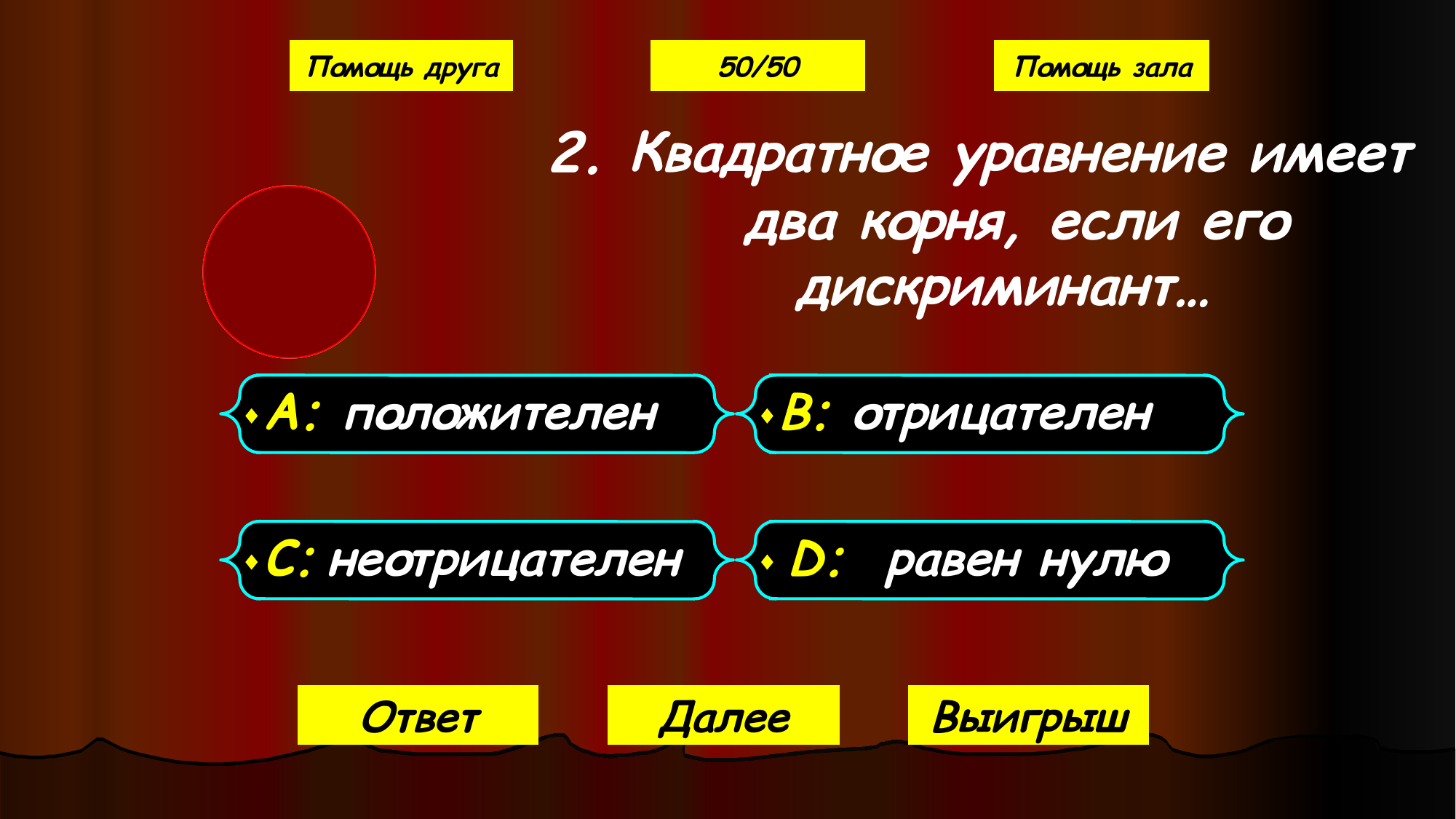

Помощь друга
50/50
Помощь зала
 2. Квадратное уравнение имеет два корня, если его дискриминант…

А: положителен
В: отрицателен

С:  неотрицателен

D:  равен нулю

Ответ
Далее
Выигрыш